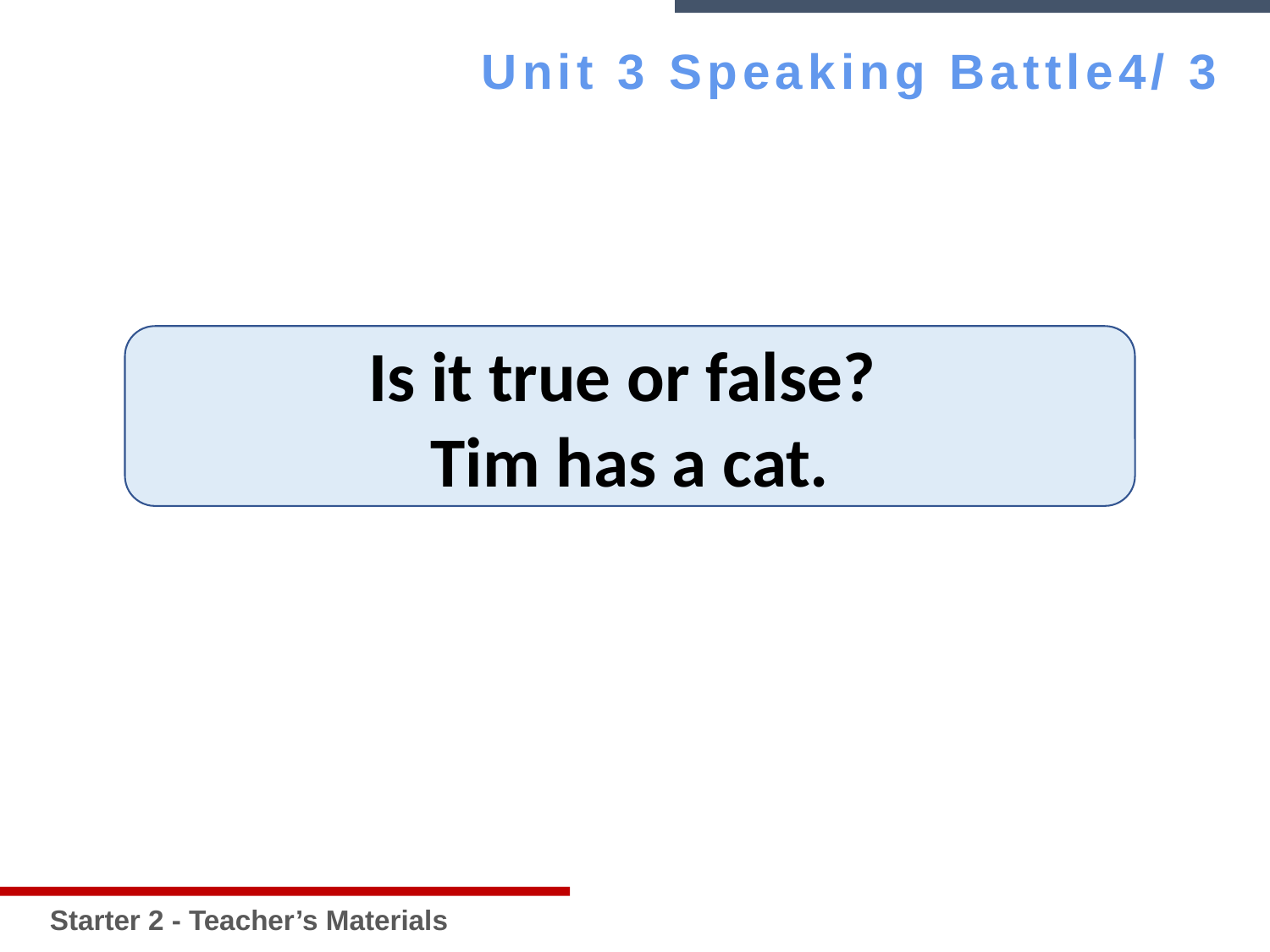

Starter 2 - Teacher’s Materials
Unit 3 Speaking Battle4/ 3
Is it true or false?
Tim has a cat.